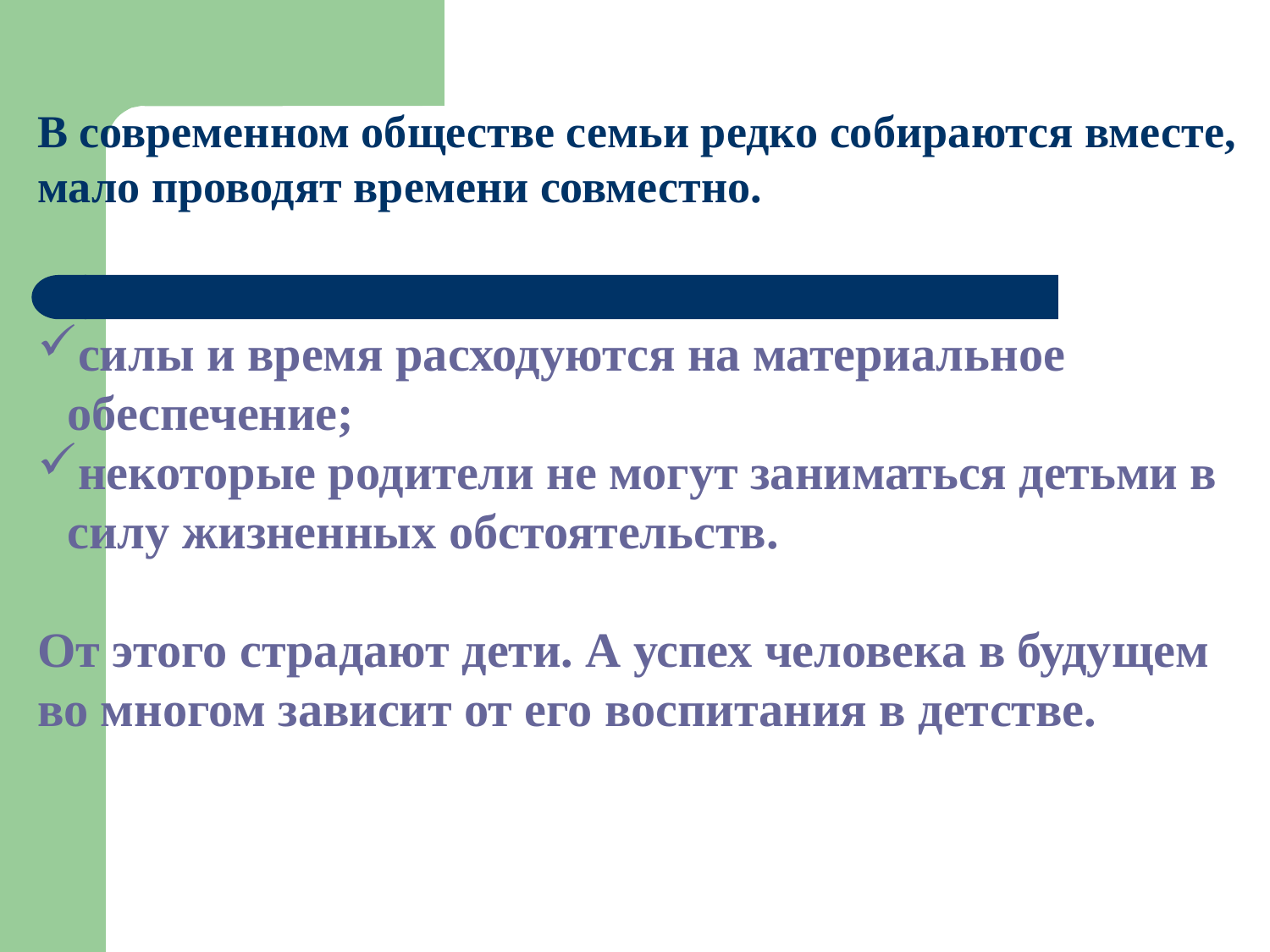

В современном обществе семьи редко собираются вместе, мало проводят времени совместно.

силы и время расходуются на материальное обеспечение;
некоторые родители не могут заниматься детьми в силу жизненных обстоятельств.

От этого страдают дети. А успех человека в будущем во многом зависит от его воспитания в детстве.